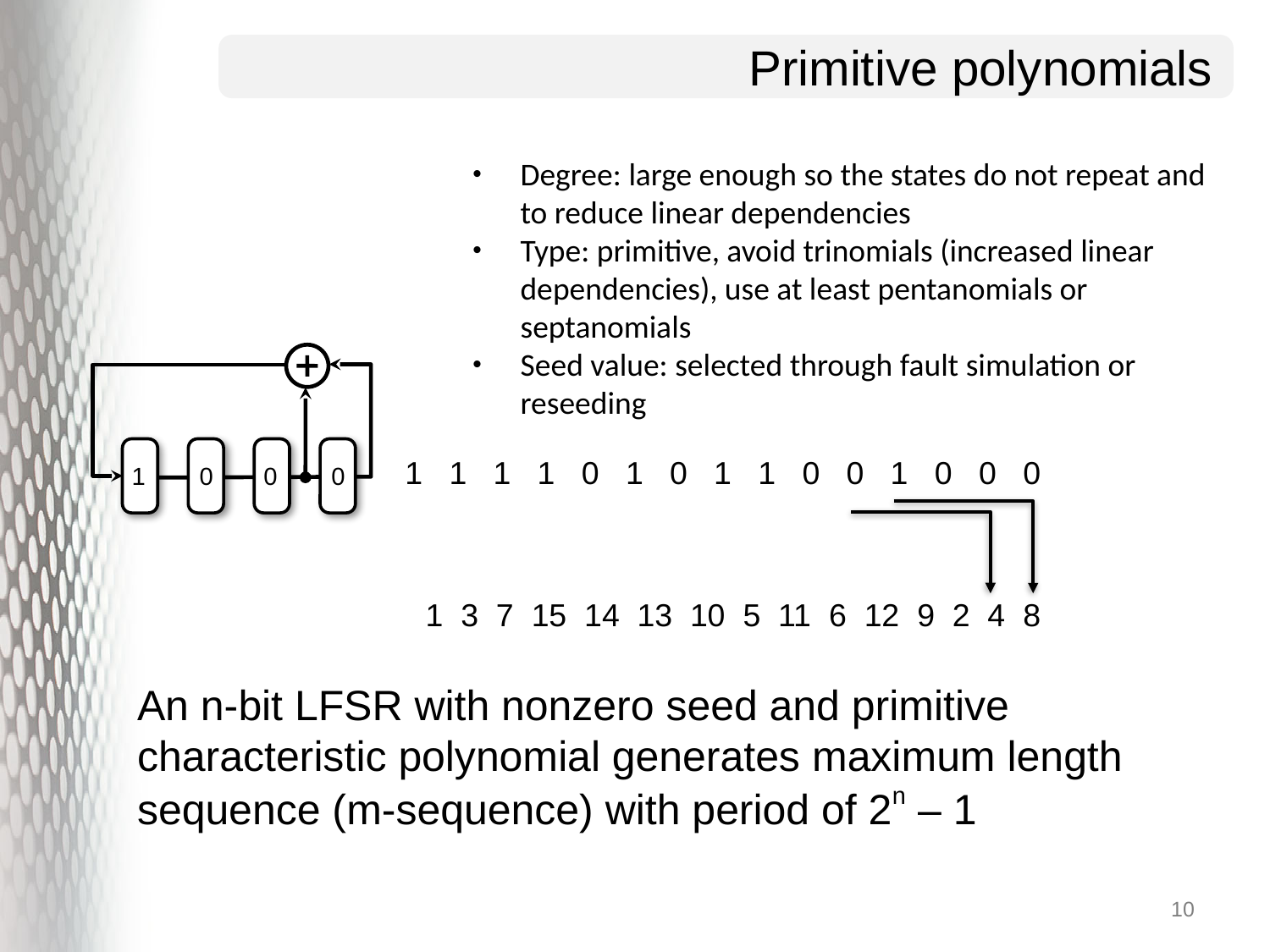

# Primitive polynomials
Degree: large enough so the states do not repeat and to reduce linear dependencies
Type: primitive, avoid trinomials (increased linear dependencies), use at least pentanomials or septanomials
Seed value: selected through fault simulation or reseeding

1
0
0
0
 1   1   1   1   0   1   0   1   1   0   0   1   0   0   0

 1  3  7  15  14  13  10  5  11  6  12  9  2  4  8
An n-bit LFSR with nonzero seed and primitive characteristic polynomial generates maximum length sequence (m-sequence) with period of 2n – 1